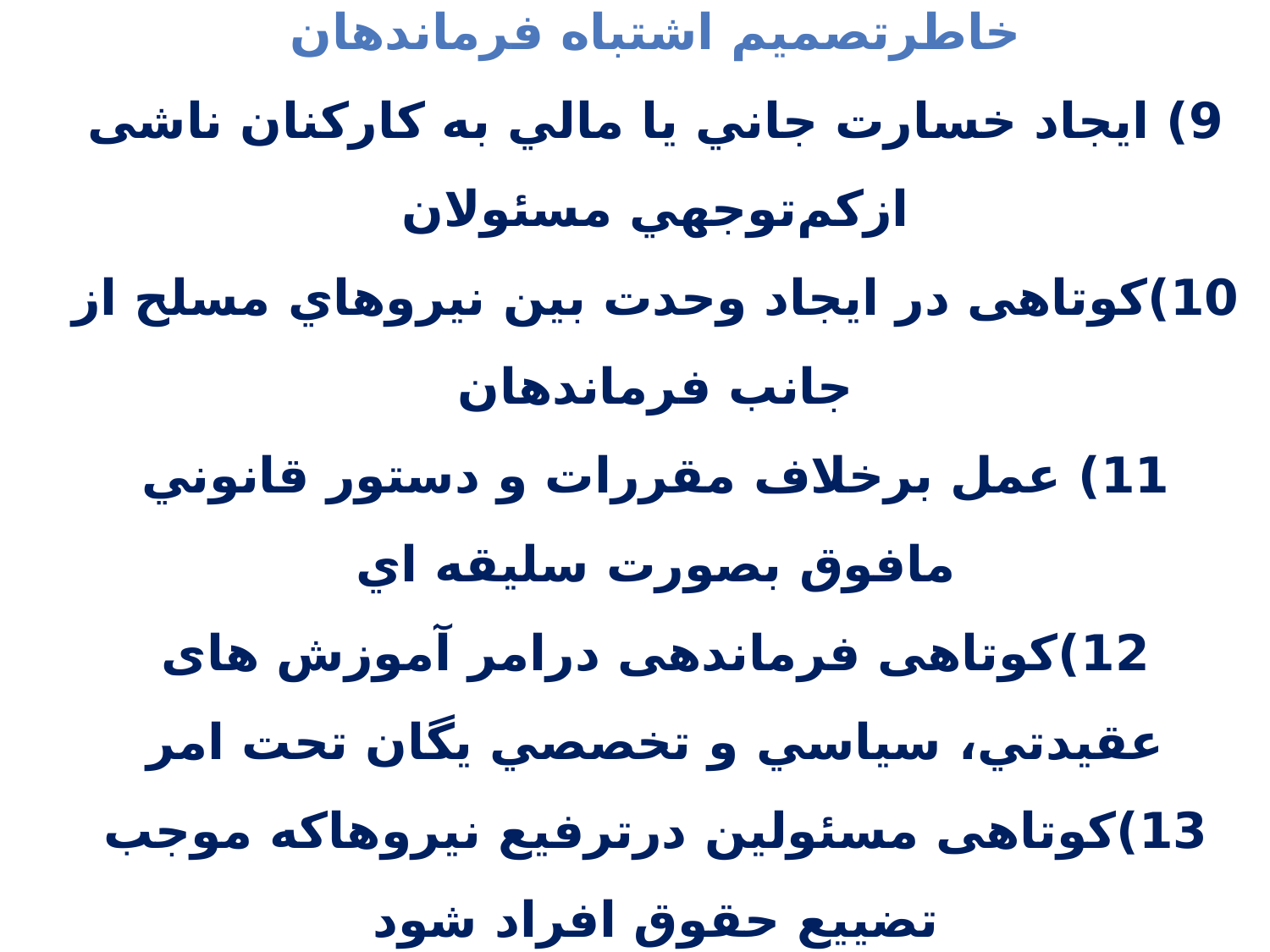

# 7) گذشت فرماندهی ازخسارات وارده به علت سهل‌انگاري افراد 8)خسارت  به بیت المال یا کارکنان به خاطرتصمیم اشتباه فرماندهان 9) ايجاد خسارت جاني يا مالي به كاركنان ناشی ازكم‌توجهي مسئولان 10)کوتاهی در ايجاد وحدت بين نيروهاي مسلح از جانب فرماندهان 11) عمل برخلاف مقررات و دستور قانوني مافوق بصورت سليقه اي 12)کوتاهی فرماندهی درامر آموزش های عقيدتي، سياسي و تخصصي يگان تحت امر 13)کوتاهی مسئولین درترفیع نیروهاکه موجب تضییع حقوق افراد شود 14)صدورحکم صوری برای جایگاهها ازطرف مسئولان و پرداخت و دريافت حقوق و مزايا براساس آن.